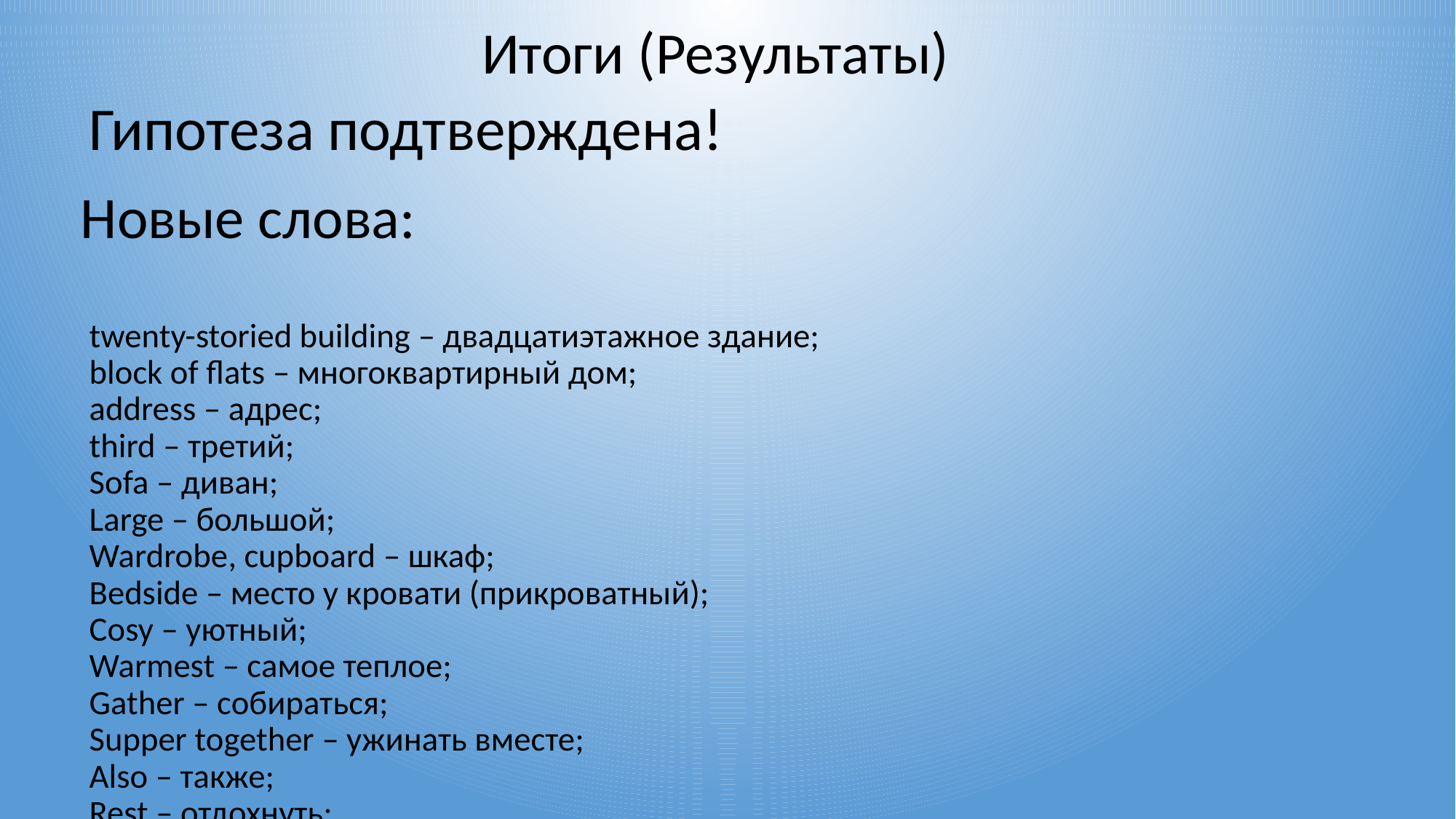

# Итоги (Результаты)
Гипотеза подтверждена!
Новые слова:
twenty-storied building – двадцатиэтажное здание;
block of flats – многоквартирный дом;
address – адрес;
third – третий;
Sofa – диван;
Large – большой;
Wardrobe, cupboard – шкаф;
Bedside – место у кровати (прикроватный);
Cosy – уютный;
Warmest – самое теплое;
Gather – собираться;
Supper together – ужинать вместе;
Also – также;
Rest – отдохнуть;
Proverb – пословица, поговорка;
Castle – замок, кребость.